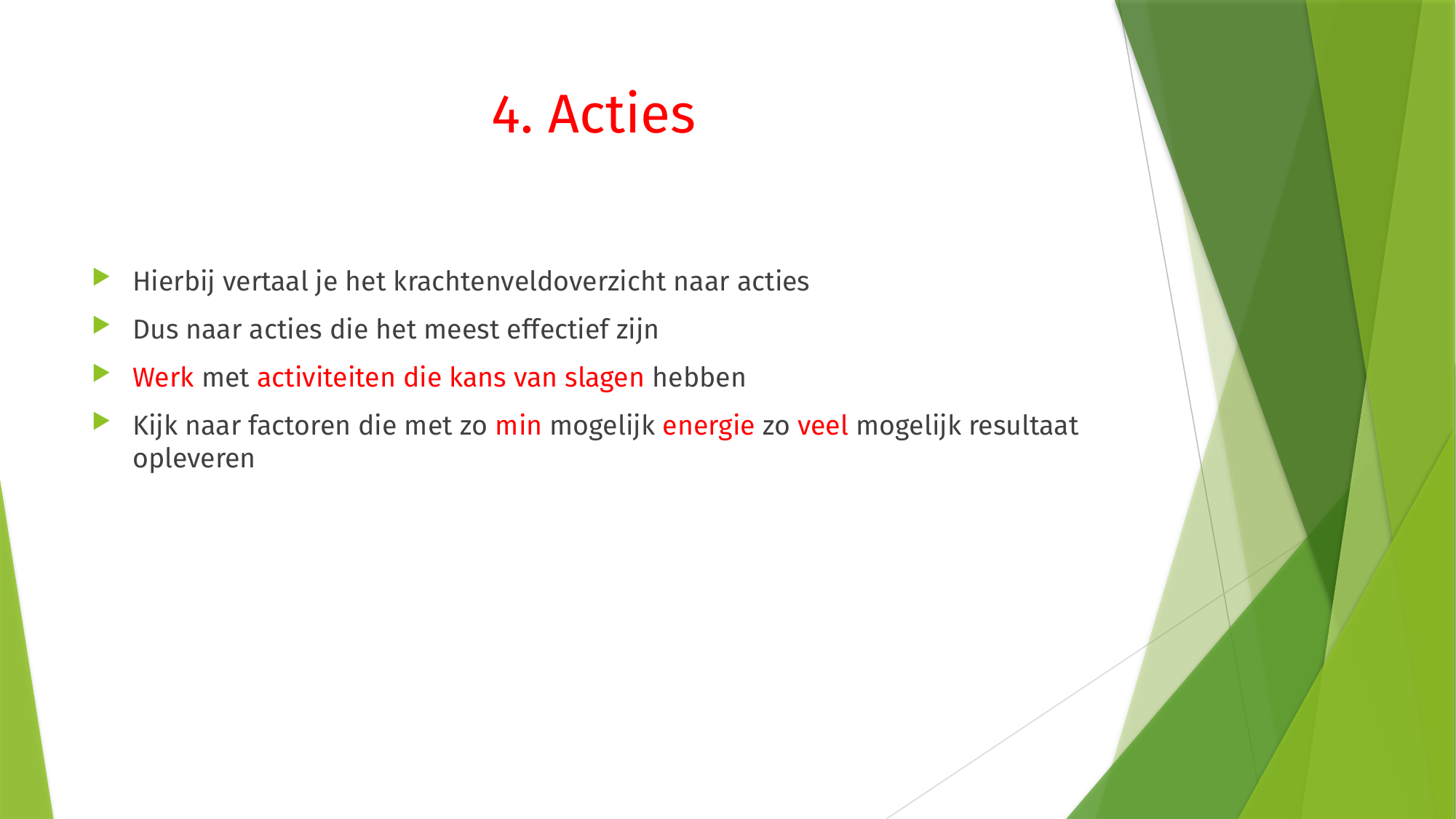

# 4. Acties
Hierbij vertaal je het krachtenveldoverzicht naar acties
Dus naar acties die het meest effectief zijn
Werk met activiteiten die kans van slagen hebben
Kijk naar factoren die met zo min mogelijk energie zo veel mogelijk resultaat opleveren